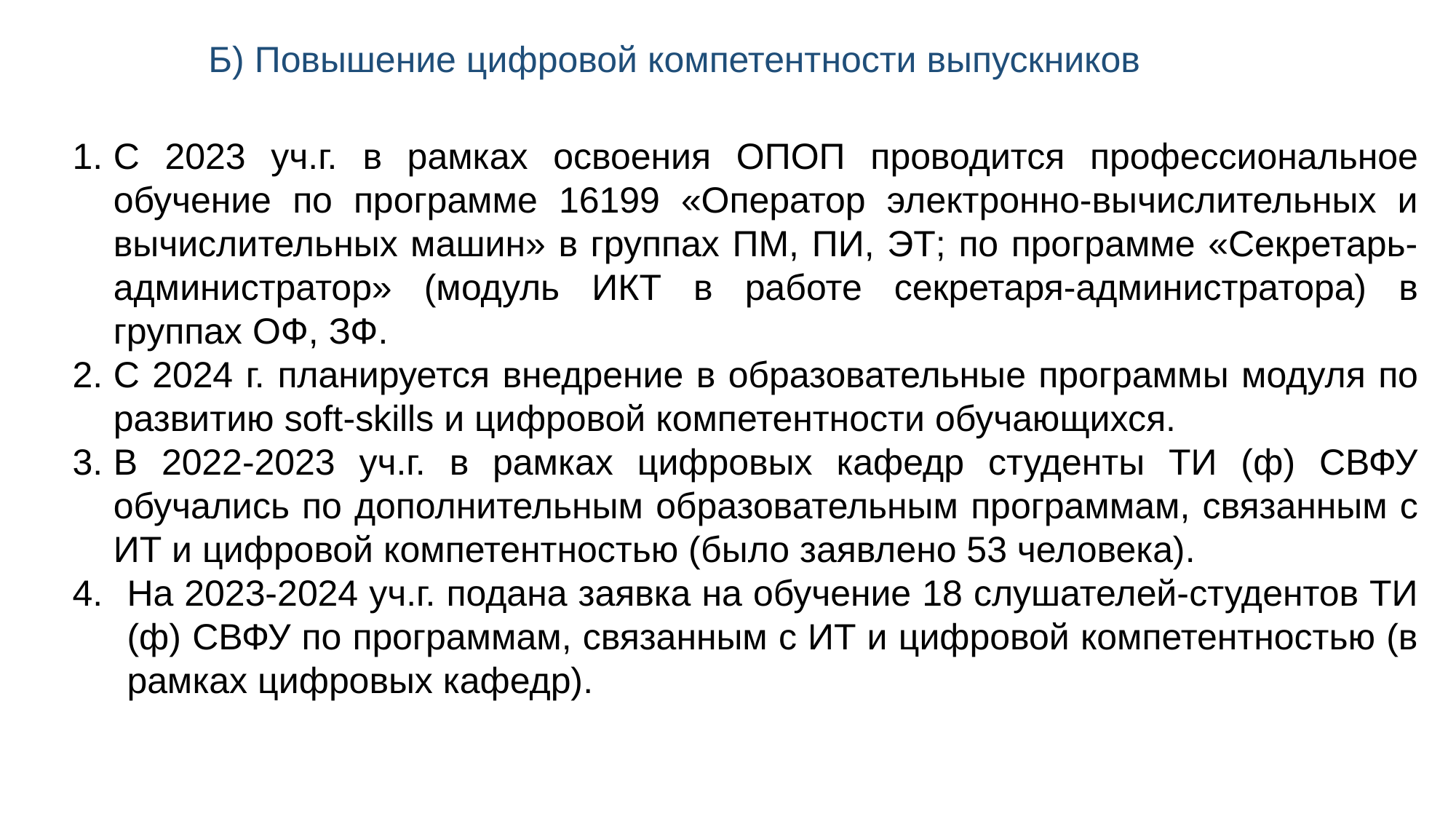

Б) Повышение цифровой компетентности выпускников
С 2023 уч.г. в рамках освоения ОПОП проводится профессиональное обучение по программе 16199 «Оператор электронно-вычислительных и вычислительных машин» в группах ПМ, ПИ, ЭТ; по программе «Секретарь-администратор» (модуль ИКТ в работе секретаря-администратора) в группах ОФ, ЗФ.
С 2024 г. планируется внедрение в образовательные программы модуля по развитию soft-skills и цифровой компетентности обучающихся.
В 2022-2023 уч.г. в рамках цифровых кафедр студенты ТИ (ф) СВФУ обучались по дополнительным образовательным программам, связанным с ИТ и цифровой компетентностью (было заявлено 53 человека).
На 2023-2024 уч.г. подана заявка на обучение 18 слушателей-студентов ТИ (ф) СВФУ по программам, связанным с ИТ и цифровой компетентностью (в рамках цифровых кафедр).